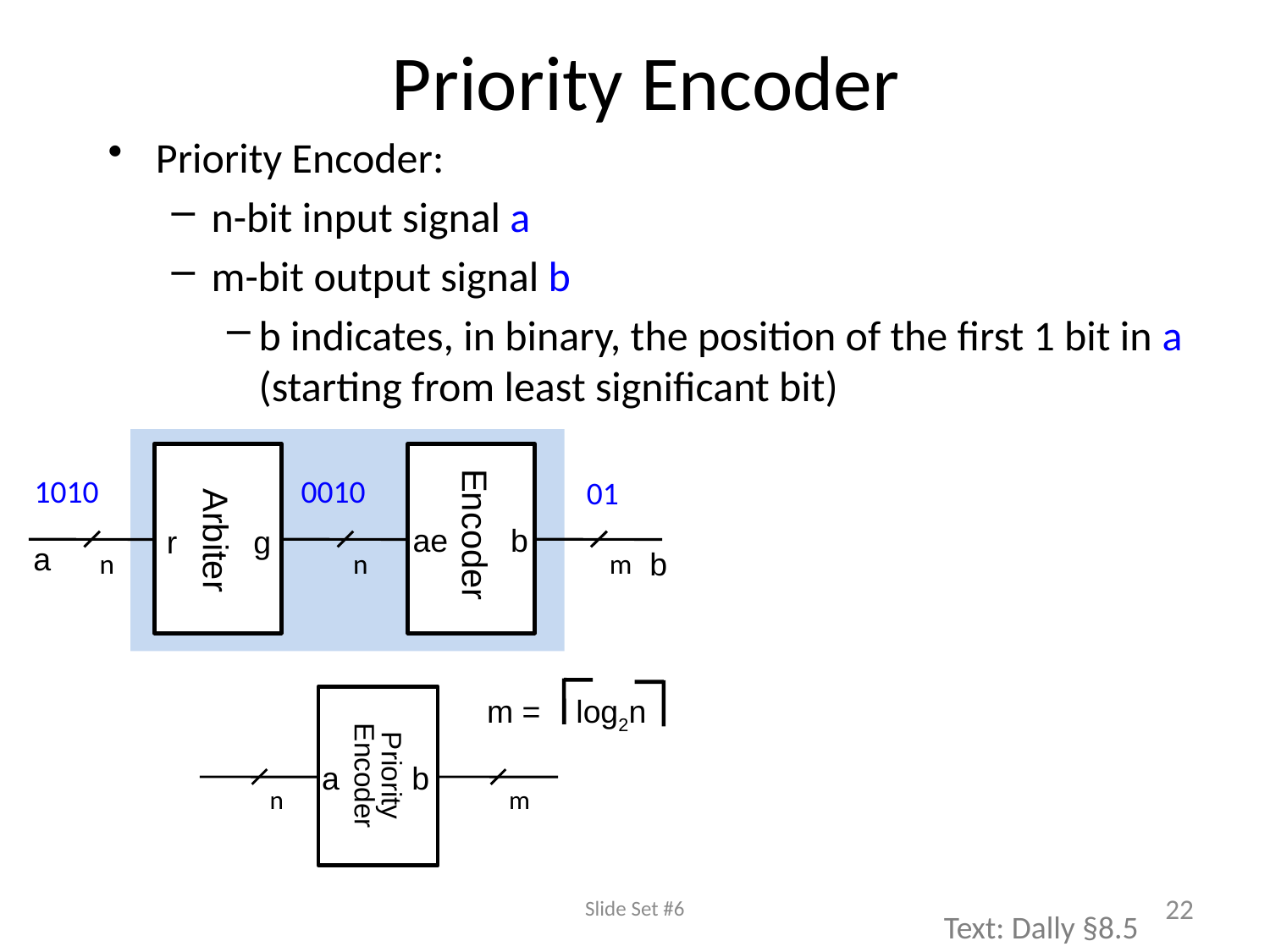

# Priority Encoder
Priority Encoder:
n-bit input signal a
m-bit output signal b
b indicates, in binary, the position of the first 1 bit in a (starting from least significant bit)

Encoder
Arbiter
ae
b
r
g

a

b
n
n
m
1010
0010
01

m =    log2n
Priority
Encoder
a
b

n
m
Slide Set #6
22
Text: Dally §8.5